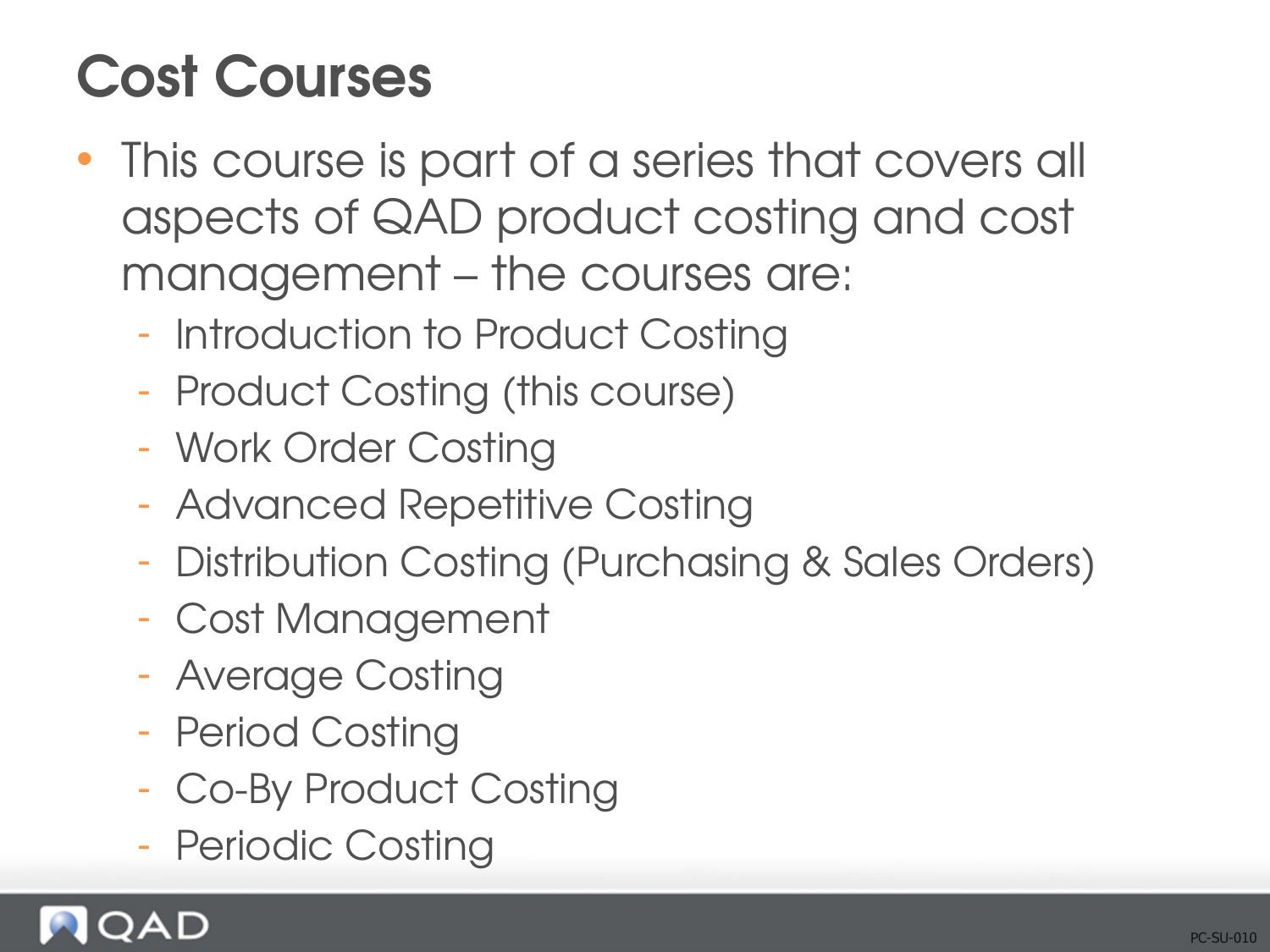

# Cost Courses
This course is part of a series that covers all aspects of QAD product costing and cost management – the courses are:
Introduction to Product Costing
Product Costing (this course)
Work Order Costing
Advanced Repetitive Costing
Distribution Costing (Purchasing & Sales Orders)
Cost Management
Average Costing
Period Costing
Co-By Product Costing
Periodic Costing
PC-SU-010